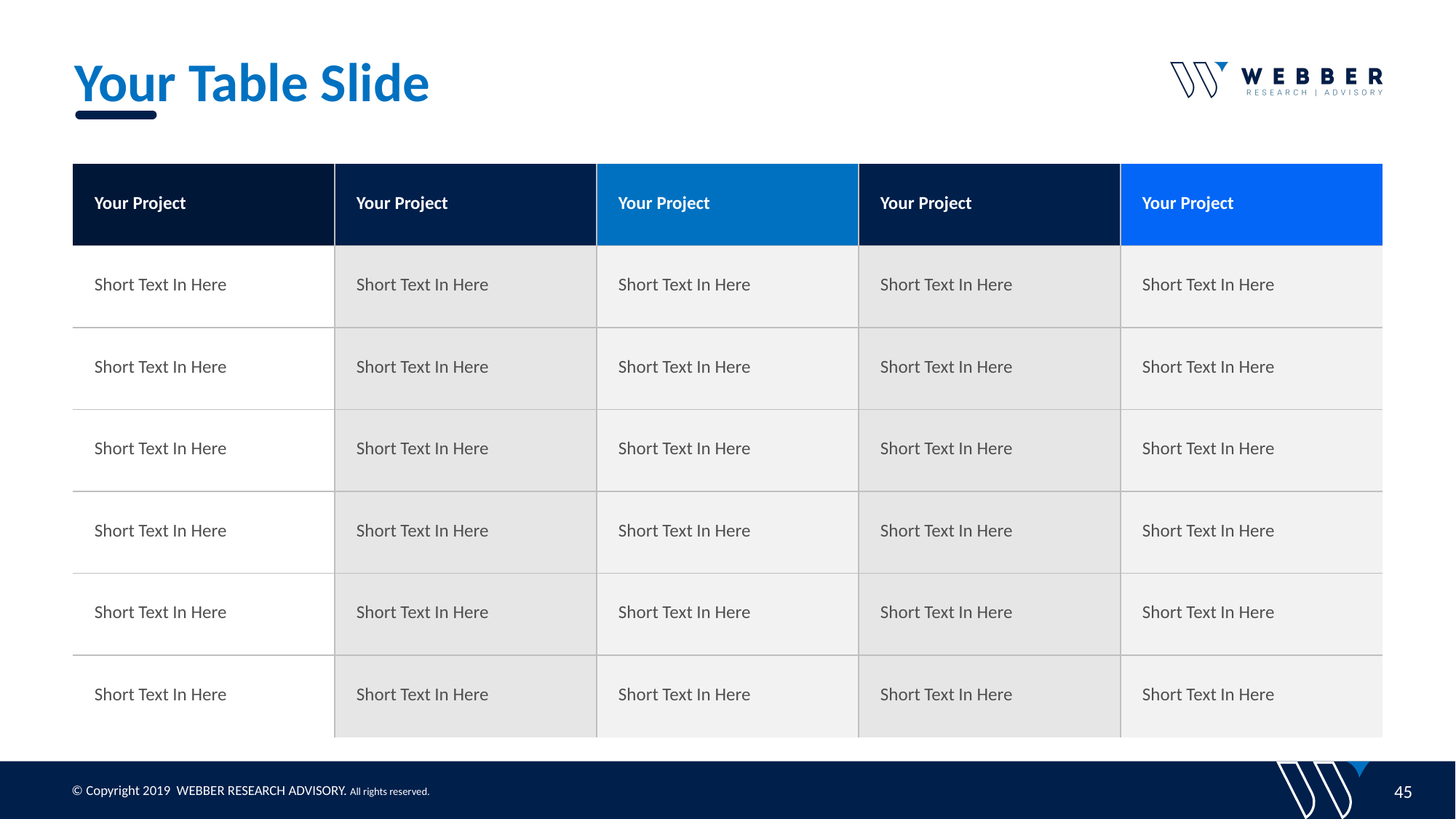

Your Table Slide
| Your Project | Your Project | Your Project | Your Project | Your Project |
| --- | --- | --- | --- | --- |
| Short Text In Here | Short Text In Here | Short Text In Here | Short Text In Here | Short Text In Here |
| Short Text In Here | Short Text In Here | Short Text In Here | Short Text In Here | Short Text In Here |
| Short Text In Here | Short Text In Here | Short Text In Here | Short Text In Here | Short Text In Here |
| Short Text In Here | Short Text In Here | Short Text In Here | Short Text In Here | Short Text In Here |
| Short Text In Here | Short Text In Here | Short Text In Here | Short Text In Here | Short Text In Here |
| Short Text In Here | Short Text In Here | Short Text In Here | Short Text In Here | Short Text In Here |